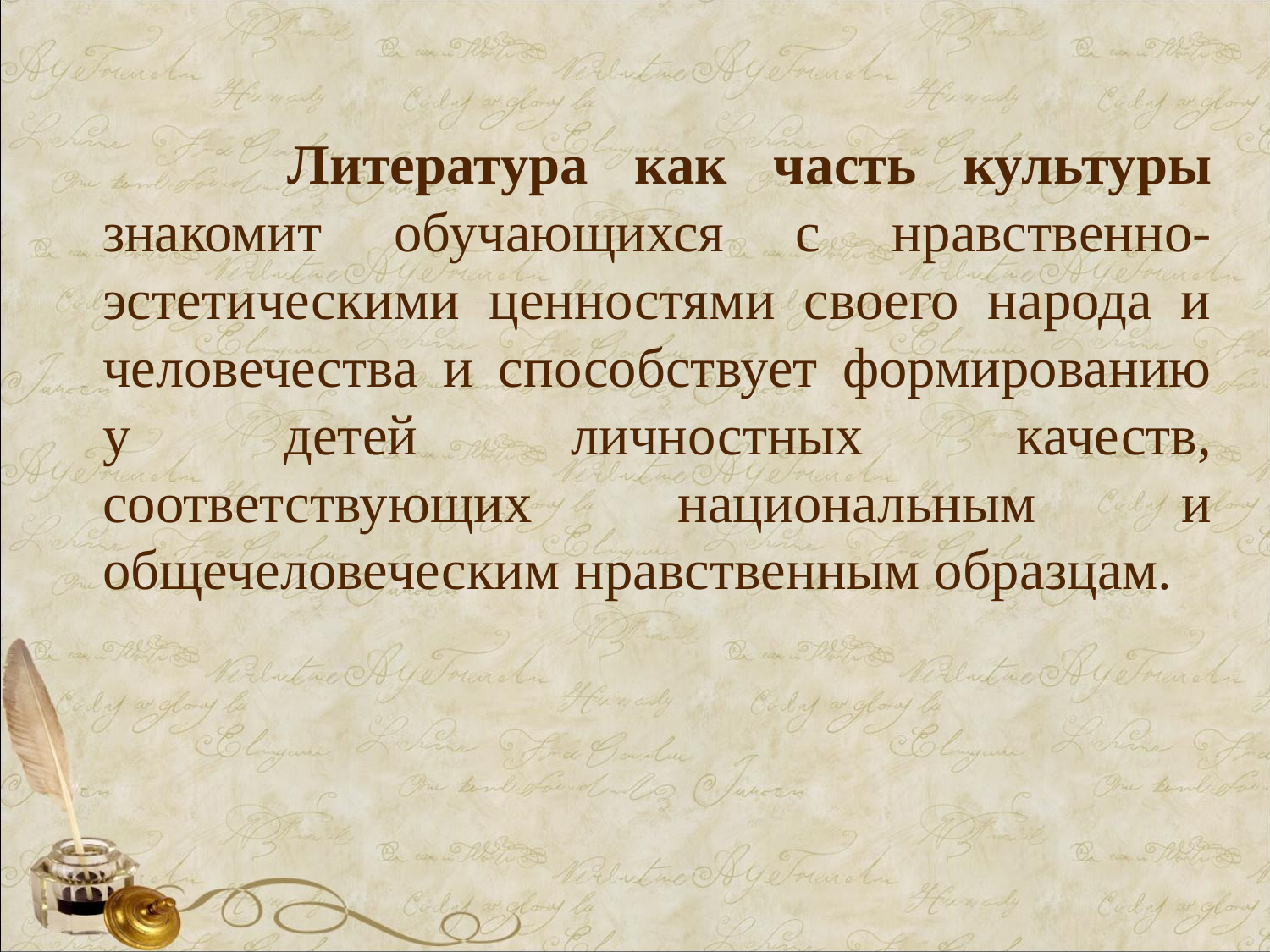

Литература как часть культуры знакомит обучающихся с нравственно-эстетическими ценностями своего народа и человечества и способствует формированию у детей личностных качеств, соответствующих национальным и общечеловеческим нравственным образцам.